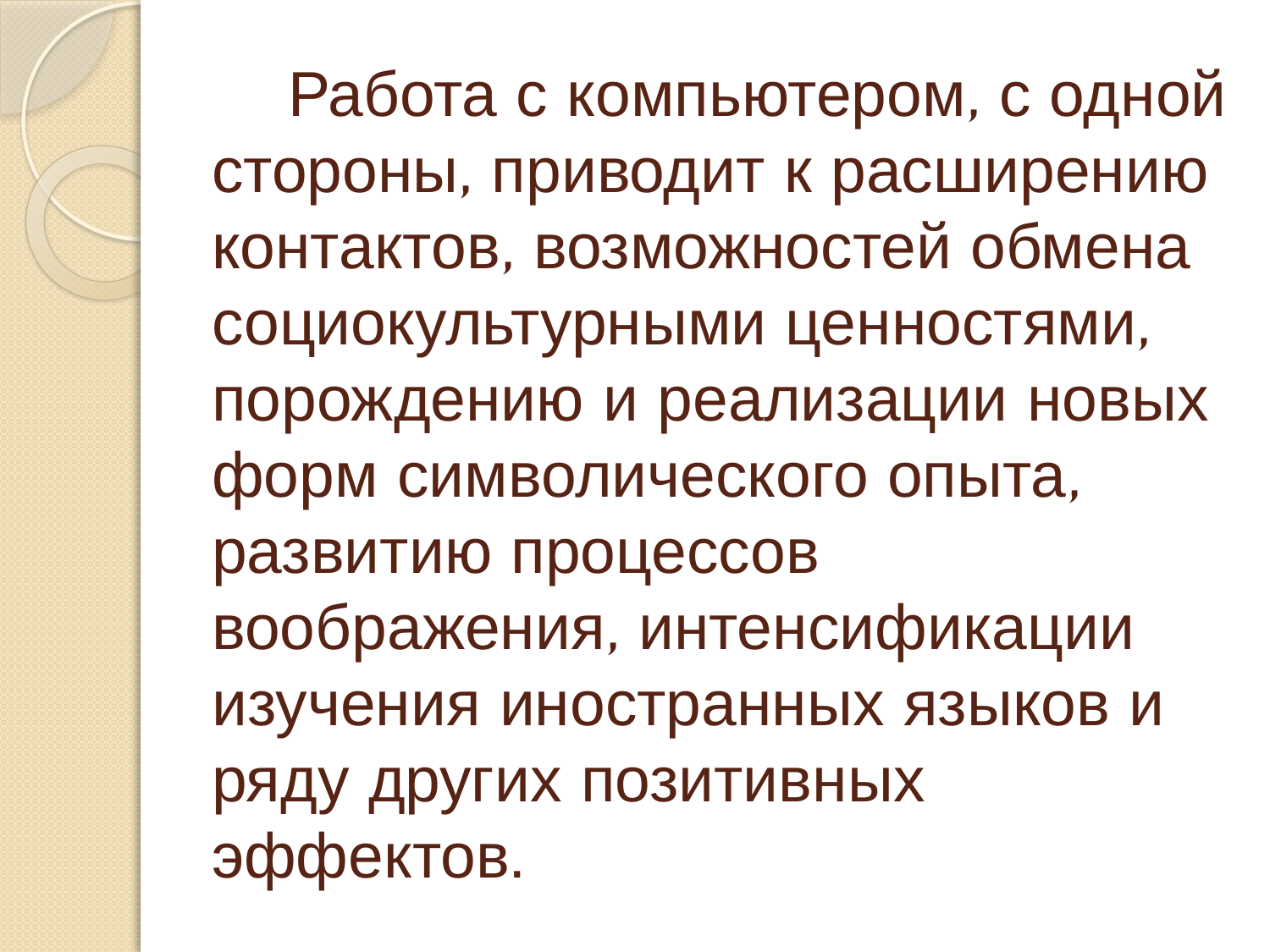

# Работа с компьютером, с одной стороны, приводит к расширению контактов, возможностей обмена социокультурными ценностями, порождению и реализации новых форм символического опыта, развитию процессов воображения, интенсификации изучения иностранных языков и ряду других позитивных эффектов.